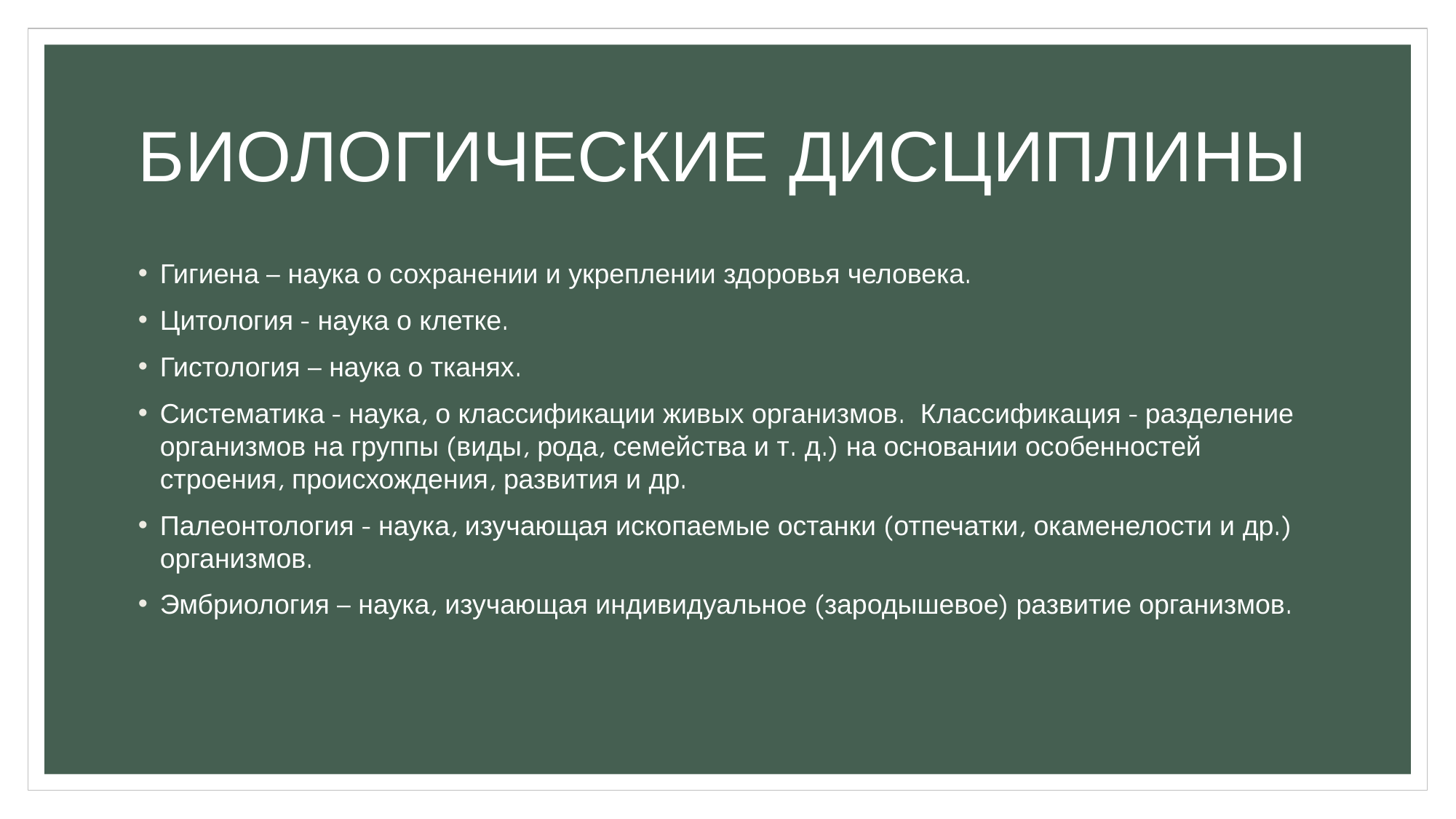

# БИОЛОГИЧЕСКИЕ ДИСЦИПЛИНЫ
Гигиена – наука о сохранении и укреплении здоровья человека.
Цитология - наука о клетке.
Гистология – наука о тканях.
Систематика - наука, о классификации живых организмов.  Классификация - разделение организмов на группы (виды, рода, семейства и т. д.) на основании особенностей строения, происхождения, развития и др.
Палеонтология - наука, изучающая ископаемые останки (отпечатки, окаменелости и др.) организмов.
Эмбриология – наука, изучающая индивидуальное (зародышевое) развитие организмов.